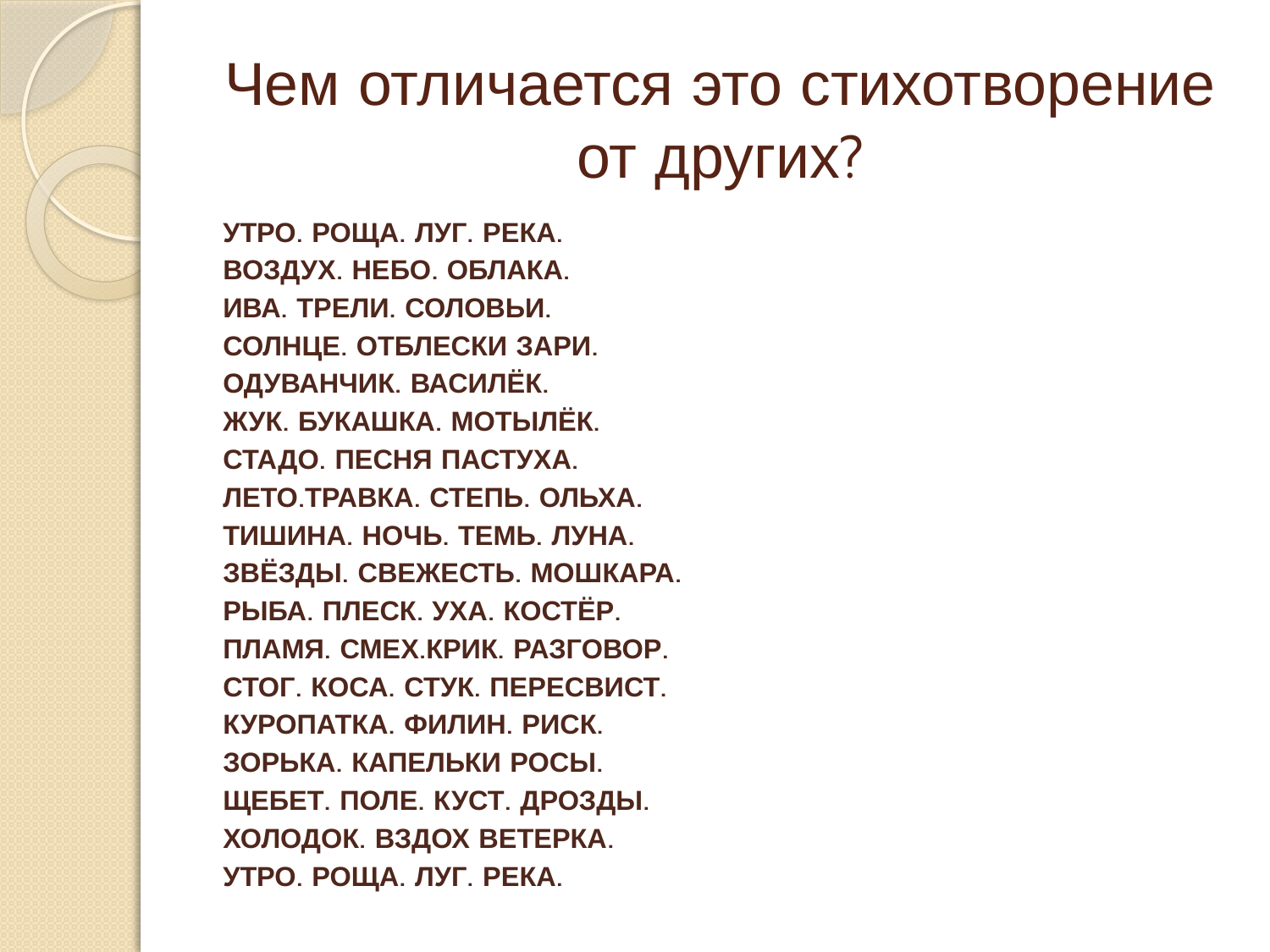

# Чем отличается это стихотворение от других?
УТРО. РОЩА. ЛУГ. РЕКА.
ВОЗДУХ. НЕБО. ОБЛАКА.
ИВА. ТРЕЛИ. СОЛОВЬИ.
СОЛНЦЕ. ОТБЛЕСКИ ЗАРИ.
ОДУВАНЧИК. ВАСИЛЁК.
ЖУК. БУКАШКА. МОТЫЛЁК.
СТАДО. ПЕСНЯ ПАСТУХА.
ЛЕТО.ТРАВКА. СТЕПЬ. ОЛЬХА.
ТИШИНА. НОЧЬ. ТЕМЬ. ЛУНА.
ЗВЁЗДЫ. СВЕЖЕСТЬ. МОШКАРА.
РЫБА. ПЛЕСК. УХА. КОСТЁР.
ПЛАМЯ. СМЕХ.КРИК. РАЗГОВОР.
СТОГ. КОСА. СТУК. ПЕРЕСВИСТ.
КУРОПАТКА. ФИЛИН. РИСК.
ЗОРЬКА. КАПЕЛЬКИ РОСЫ.
ЩЕБЕТ. ПОЛЕ. КУСТ. ДРОЗДЫ.
ХОЛОДОК. ВЗДОХ ВЕТЕРКА.
УТРО. РОЩА. ЛУГ. РЕКА.